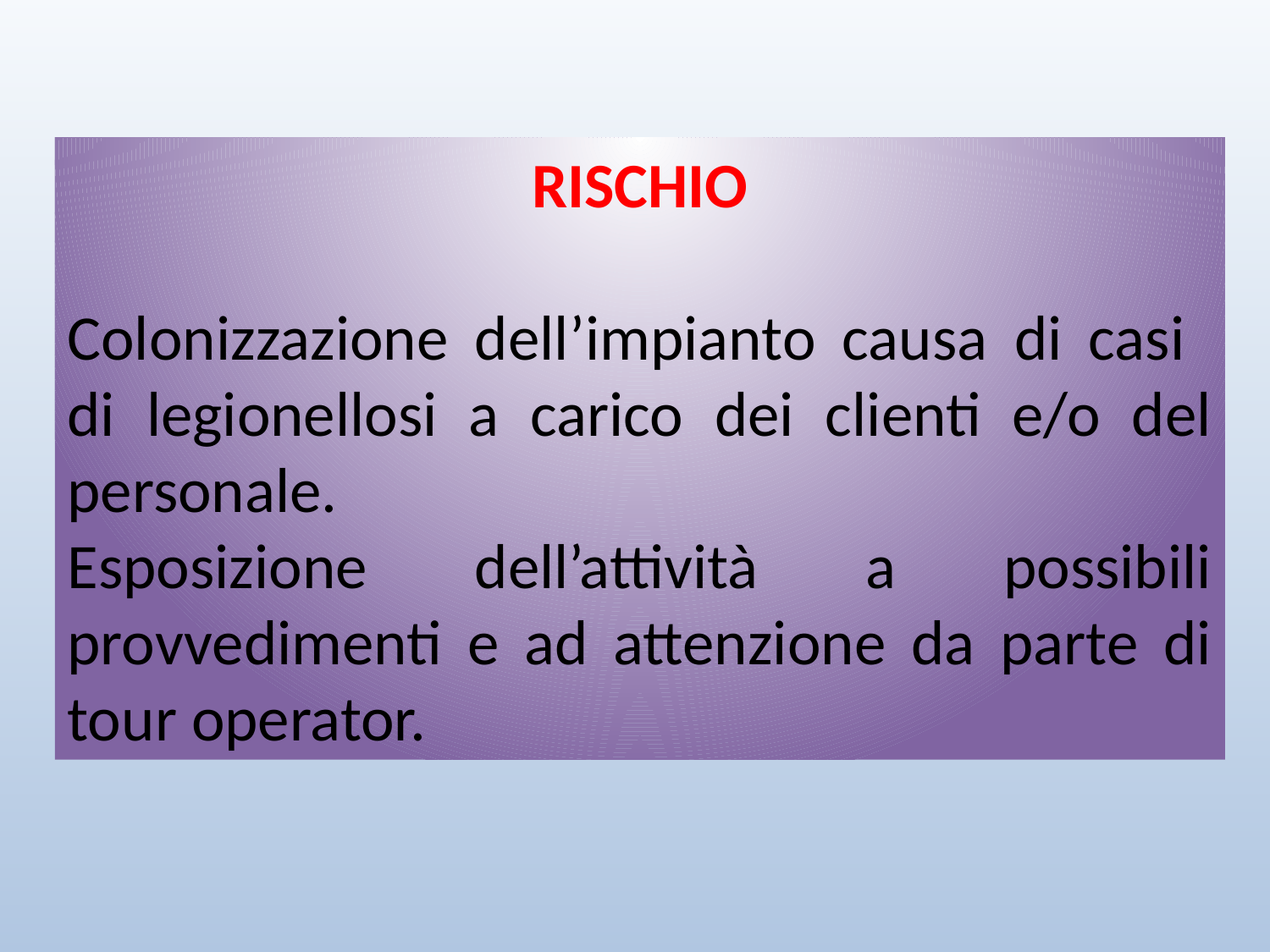

RISCHIO

Colonizzazione dell’impianto causa di casi  di legionellosi a carico dei clienti e/o del personale.
Esposizione dell’attività a possibili provvedimenti e ad attenzione da parte di tour operator.